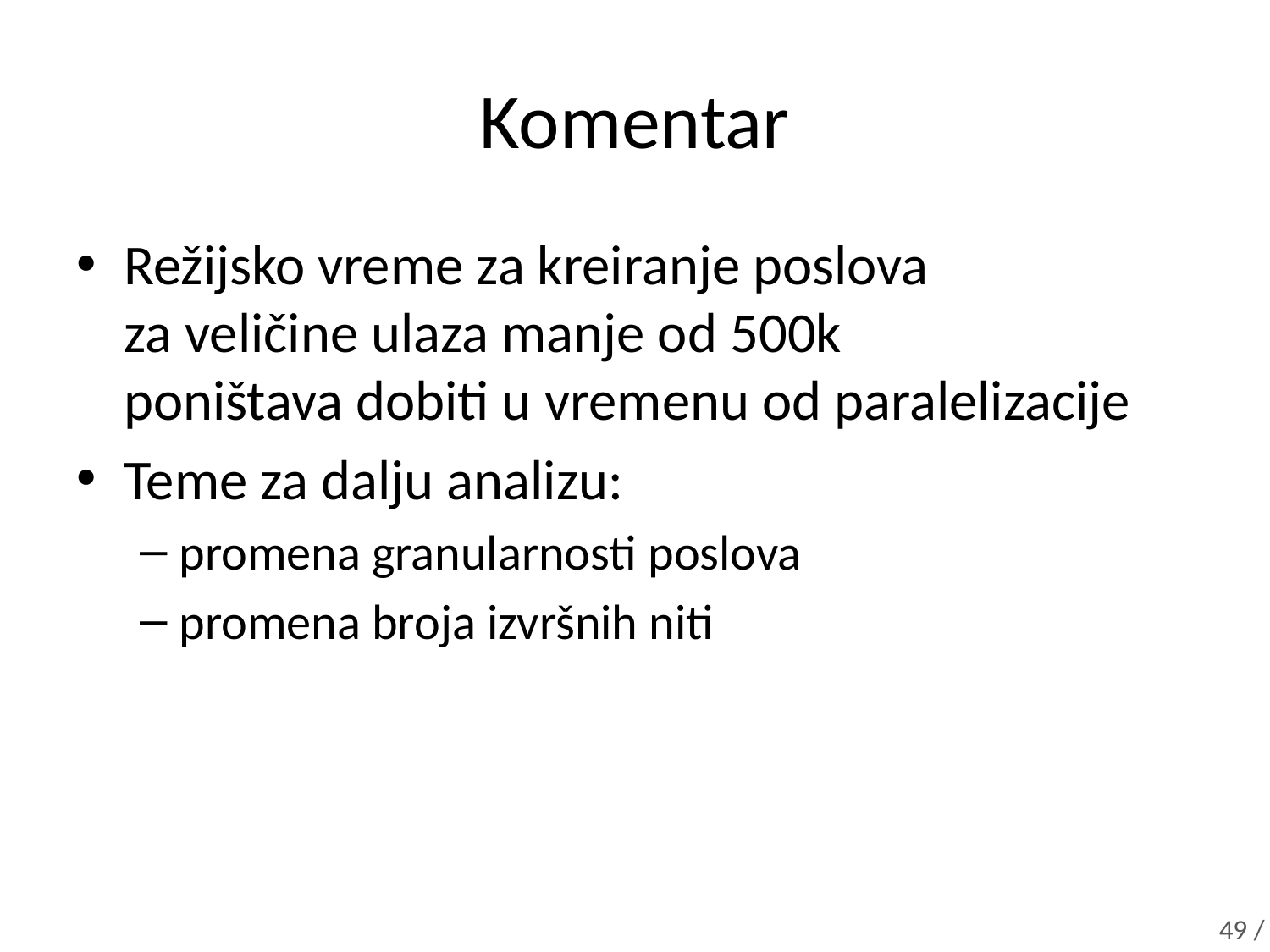

# Komentar
Režijsko vreme za kreiranje poslova
za veličine ulaza manje od 500k
poništava dobiti u vremenu od paralelizacije
Teme za dalju analizu:
promena granularnosti poslova
promena broja izvršnih niti